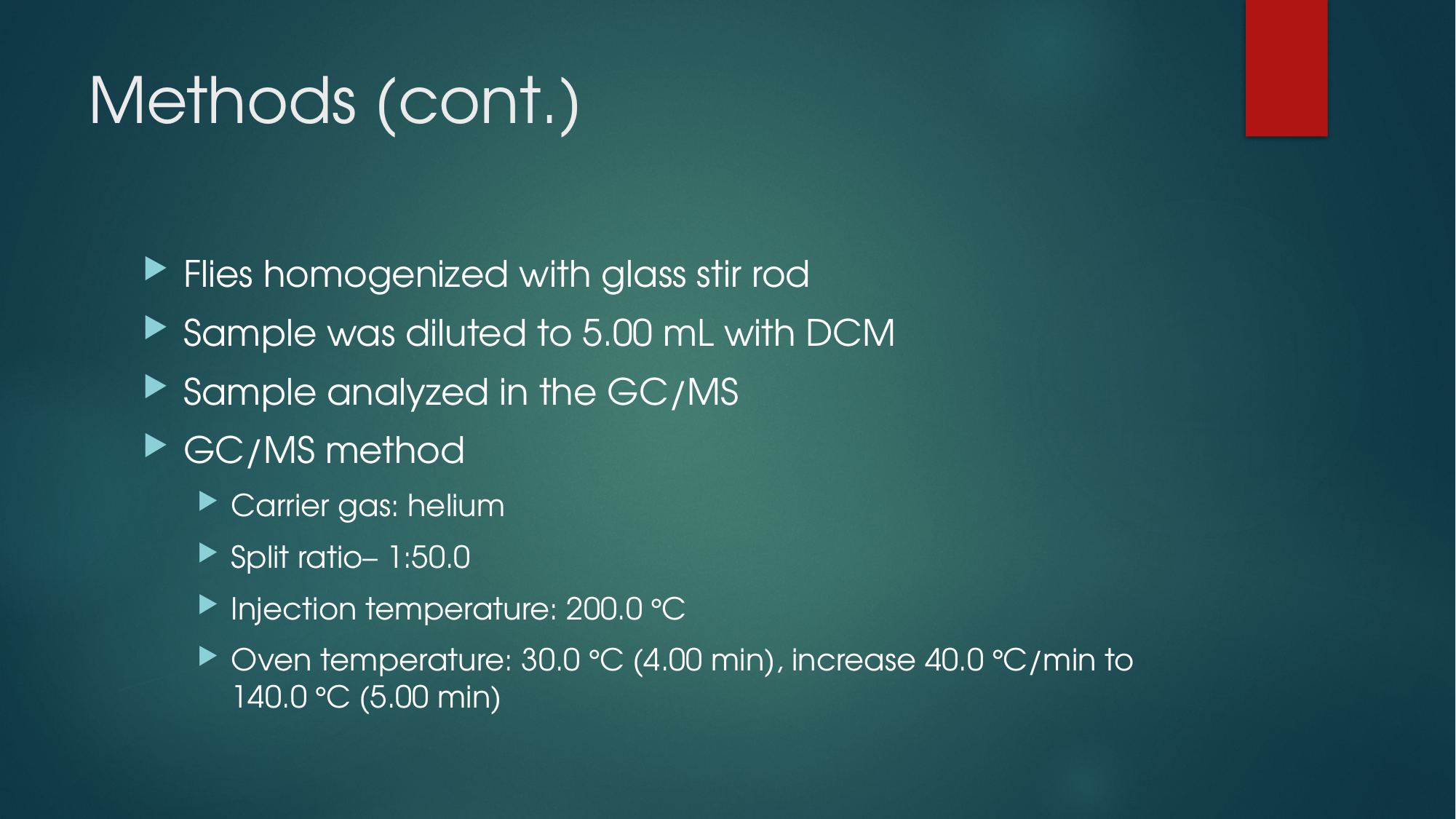

# Methods (cont.)
Flies homogenized with glass stir rod
Sample was diluted to 5.00 mL with DCM
Sample analyzed in the GC/MS
GC/MS method
Carrier gas: helium
Split ratio– 1:50.0
Injection temperature: 200.0 °C
Oven temperature: 30.0 °C (4.00 min), increase 40.0 °C/min to 140.0 °C (5.00 min)